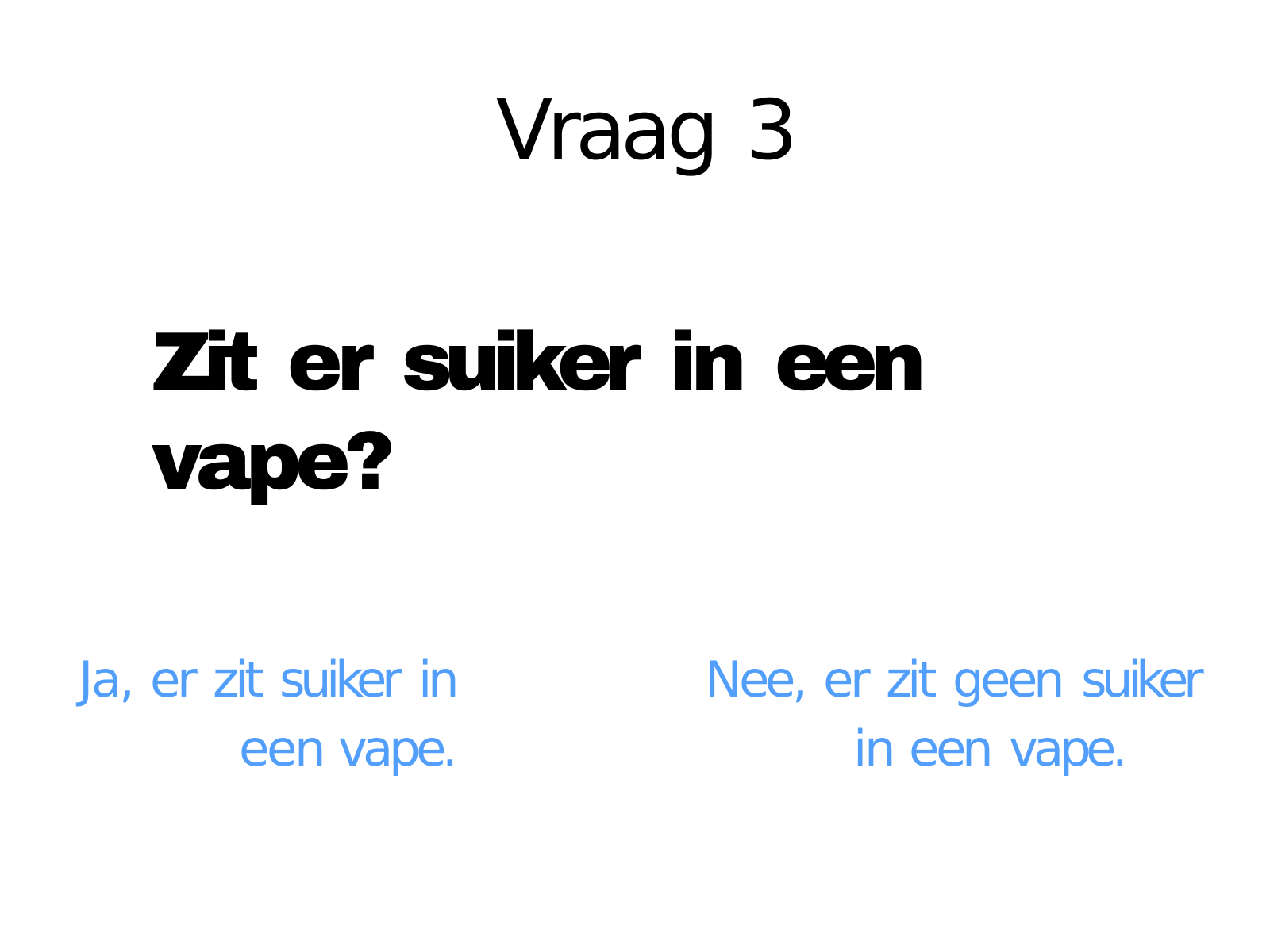

# Vraag 3
Zit er suiker in een vape?
Ja, er zit suiker in een vape.
Nee, er zit geen suiker in een vape.